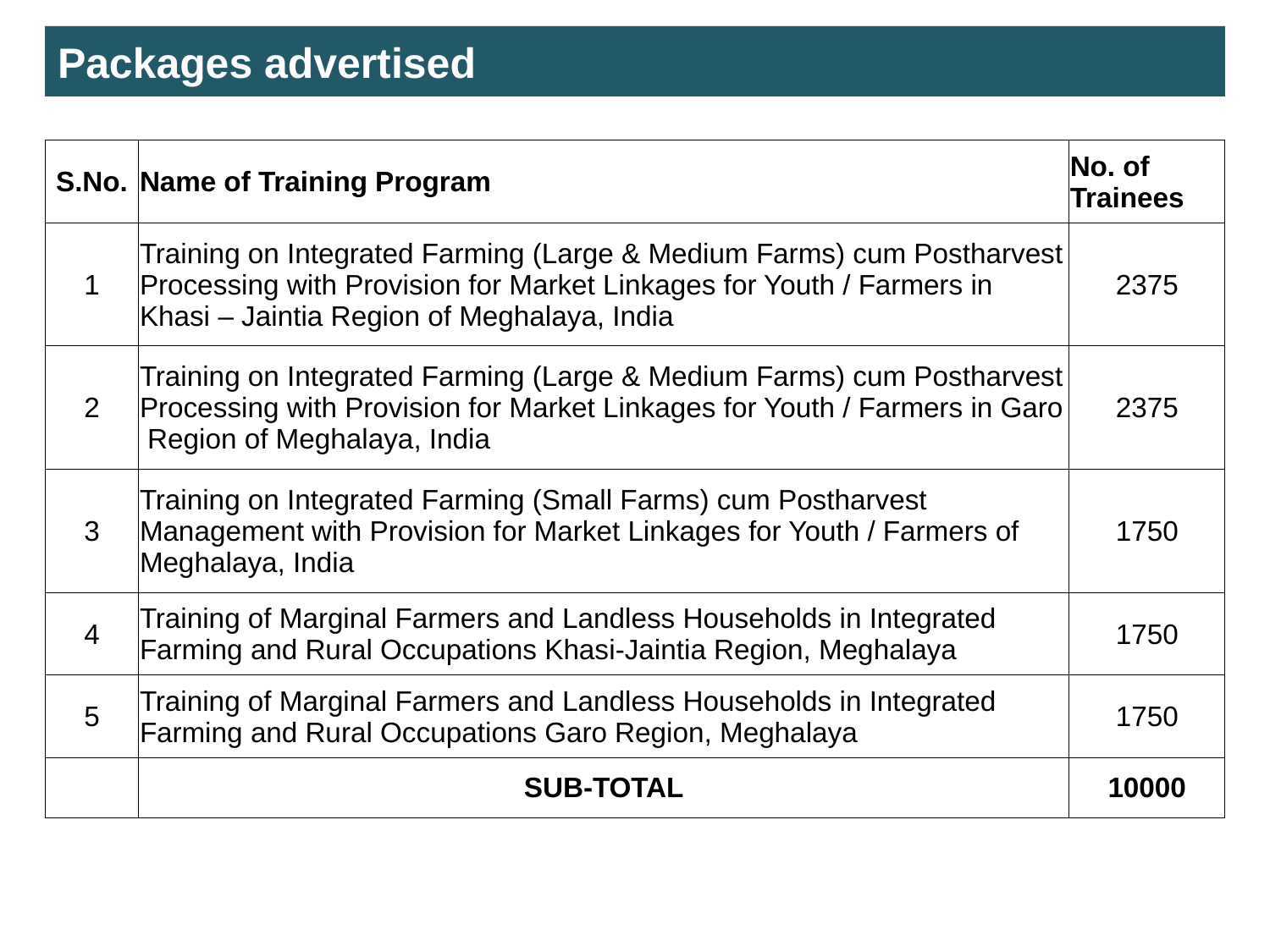

Packages advertised
| S.No. | Name of Training Program | No. of Trainees |
| --- | --- | --- |
| 1 | Training on Integrated Farming (Large & Medium Farms) cum Postharvest Processing with Provision for Market Linkages for Youth / Farmers in Khasi – Jaintia Region of Meghalaya, India | 2375 |
| 2 | Training on Integrated Farming (Large & Medium Farms) cum Postharvest Processing with Provision for Market Linkages for Youth / Farmers in Garo Region of Meghalaya, India | 2375 |
| 3 | Training on Integrated Farming (Small Farms) cum Postharvest Management with Provision for Market Linkages for Youth / Farmers of Meghalaya, India | 1750 |
| 4 | Training of Marginal Farmers and Landless Households in Integrated Farming and Rural Occupations Khasi-Jaintia Region, Meghalaya | 1750 |
| 5 | Training of Marginal Farmers and Landless Households in Integrated Farming and Rural Occupations Garo Region, Meghalaya | 1750 |
|  | SUB-TOTAL | 10000 |